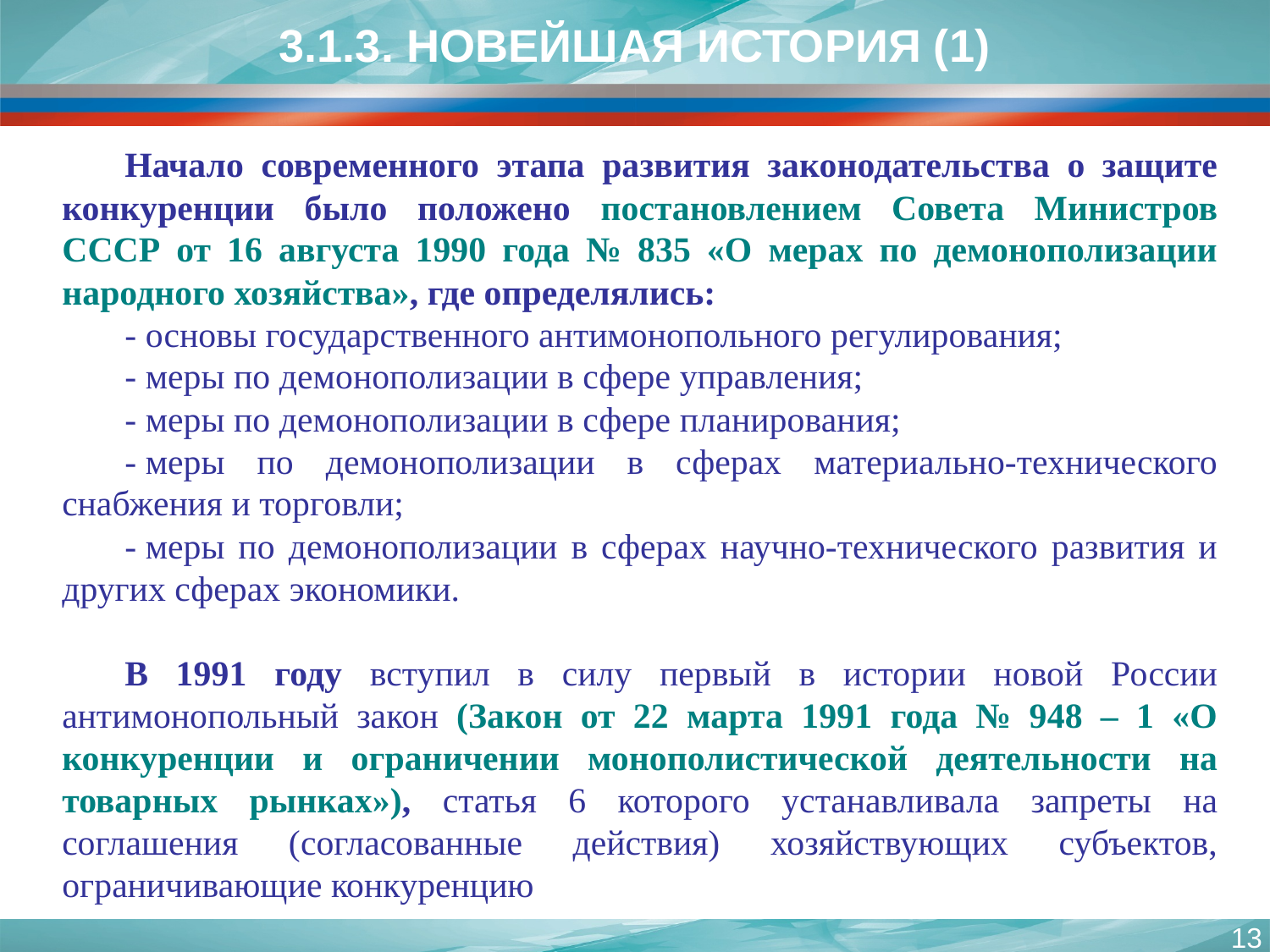

3.1.3. НОВЕЙШАЯ ИСТОРИЯ (1)
Начало современного этапа развития законодательства о защите конкуренции было положено постановлением Совета Министров СССР от 16 августа 1990 года № 835 «О мерах по демонополизации народного хозяйства», где определялись:
- основы государственного антимонопольного регулирования;
- меры по демонополизации в сфере управления;
- меры по демонополизации в сфере планирования;
- меры по демонополизации в сферах материально-технического снабжения и торговли;
- меры по демонополизации в сферах научно-технического развития и других сферах экономики.

В 1991 году вступил в силу первый в истории новой России антимонопольный закон (Закон от 22 марта 1991 года № 948 – 1 «О конкуренции и ограничении монополистической деятельности на товарных рынках»), статья 6 которого устанавливала запреты на соглашения (согласованные действия) хозяйствующих субъектов, ограничивающие конкуренцию.
13